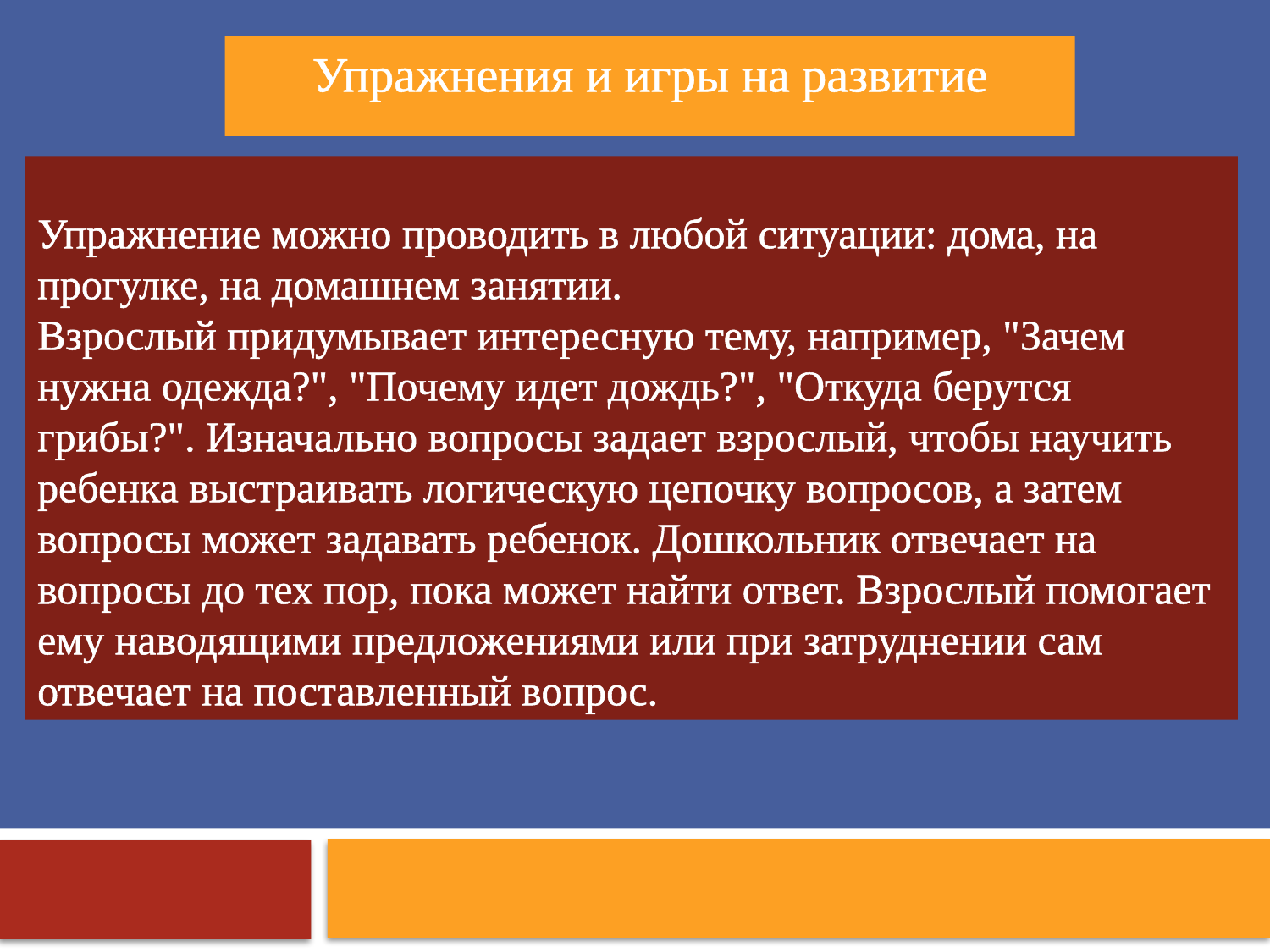

Упражнения и игры на развитие

# Упражнение можно проводить в любой ситуации: дома, на прогулке, на домашнем занятии. Взрослый придумывает интересную тему, например, "Зачем нужна одежда?", "Почему идет дождь?", "Откуда берутся грибы?". Изначально вопросы задает взрослый, чтобы научить ребенка выстраивать логическую цепочку вопросов, а затем вопросы может задавать ребенок. Дошкольник отвечает на вопросы до тех пор, пока может найти ответ. Взрослый помогает ему наводящими предложениями или при затруднении сам отвечает на поставленный вопрос.